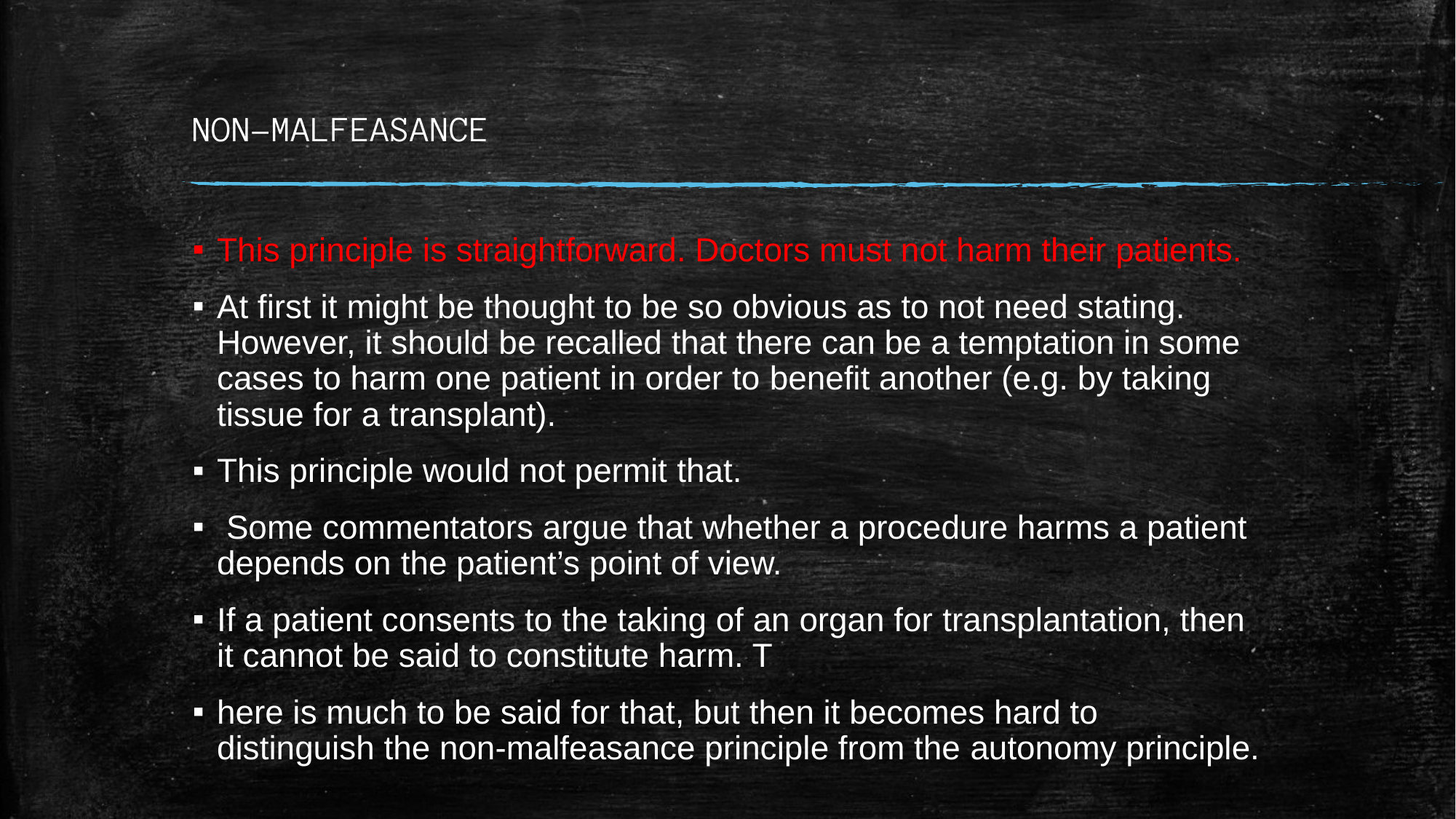

# NON-MALFEASANCE
This principle is straightforward. Doctors must not harm their patients.
At first it might be thought to be so obvious as to not need stating. However, it should be recalled that there can be a temptation in some cases to harm one patient in order to benefit another (e.g. by taking tissue for a transplant).
This principle would not permit that.
 Some commentators argue that whether a procedure harms a patient depends on the patient’s point of view.
If a patient consents to the taking of an organ for transplantation, then it cannot be said to constitute harm. T
here is much to be said for that, but then it becomes hard to distinguish the non-malfeasance principle from the autonomy principle.